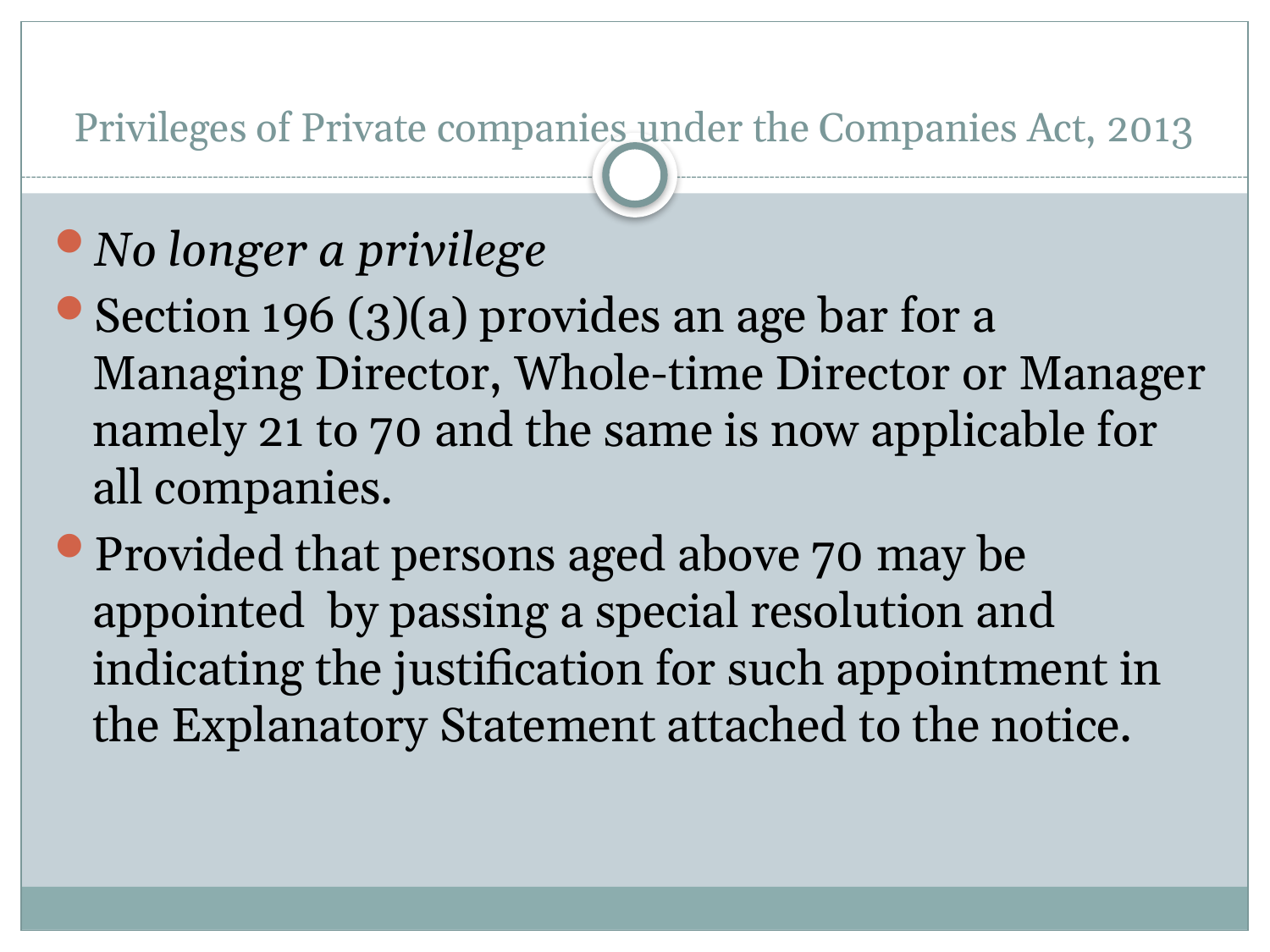

# Privileges of Private companies under the Companies Act, 2013
No longer a privilege
Section 196 (3)(a) provides an age bar for a Managing Director, Whole-time Director or Manager namely 21 to 70 and the same is now applicable for all companies.
Provided that persons aged above 70 may be appointed  by passing a special resolution and indicating the justification for such appointment in the Explanatory Statement attached to the notice.